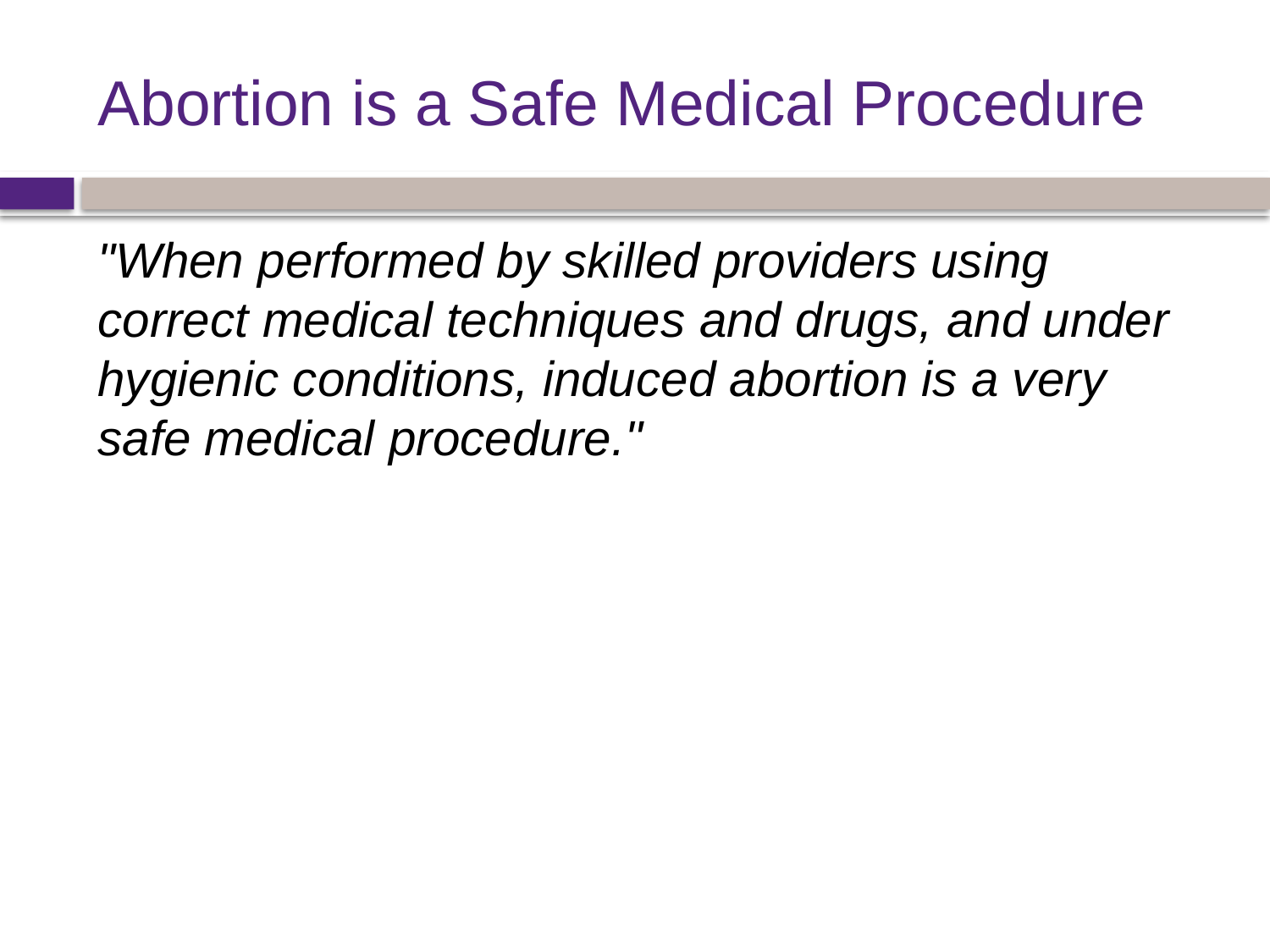

# Abortion is a Safe Medical Procedure
"When performed by skilled providers using correct medical techniques and drugs, and under hygienic conditions, induced abortion is a very safe medical procedure."